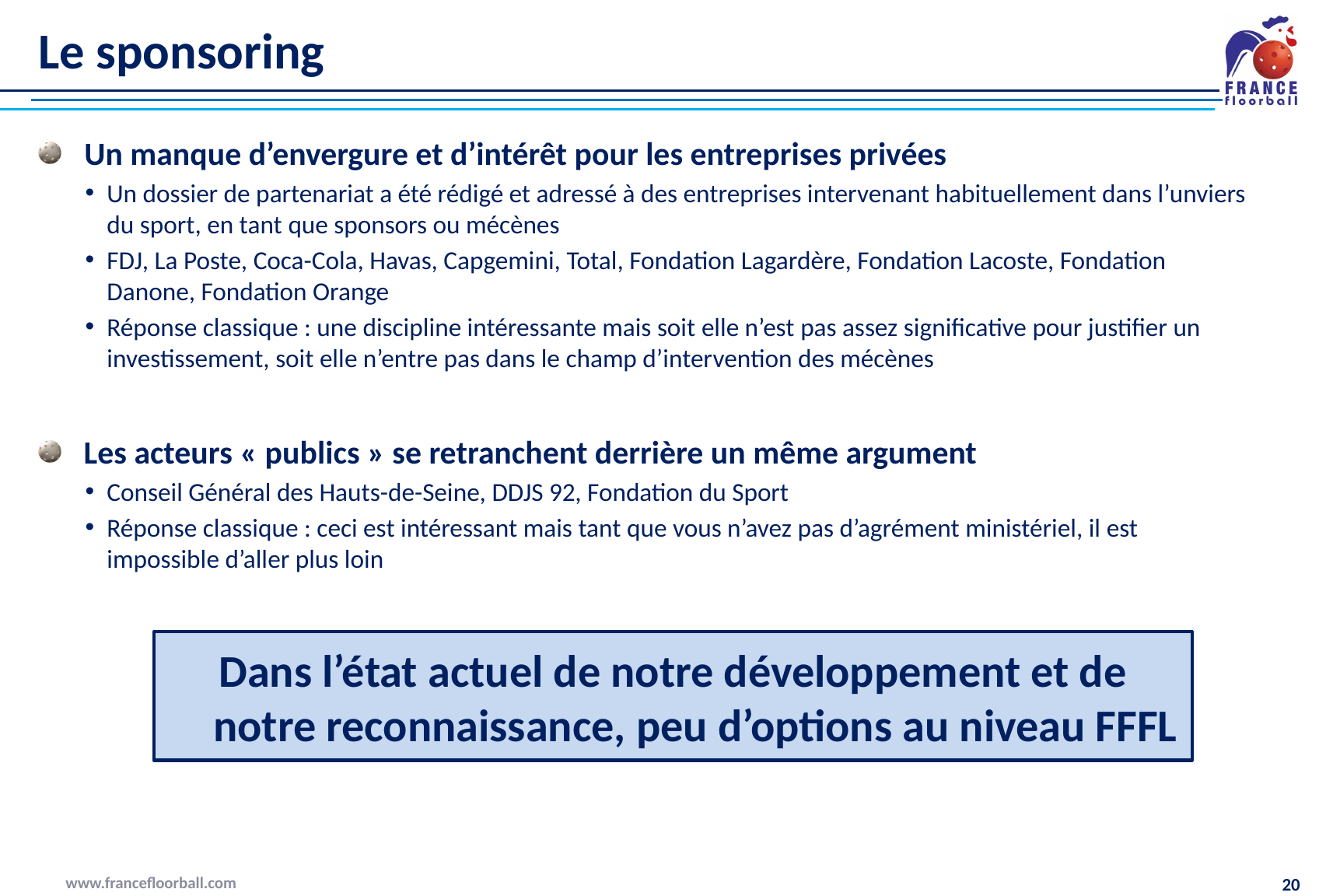

# Le sponsoring
Un manque d’envergure et d’intérêt pour les entreprises privées
Un dossier de partenariat a été rédigé et adressé à des entreprises intervenant habituellement dans l’unviers du sport, en tant que sponsors ou mécènes
FDJ, La Poste, Coca-Cola, Havas, Capgemini, Total, Fondation Lagardère, Fondation Lacoste, Fondation Danone, Fondation Orange
Réponse classique : une discipline intéressante mais soit elle n’est pas assez significative pour justifier un investissement, soit elle n’entre pas dans le champ d’intervention des mécènes

Les acteurs « publics » se retranchent derrière un même argument
Conseil Général des Hauts-de-Seine, DDJS 92, Fondation du Sport
Réponse classique : ceci est intéressant mais tant que vous n’avez pas d’agrément ministériel, il est impossible d’aller plus loin
Dans l’état actuel de notre développement et de notre reconnaissance, peu d’options au niveau FFFL
www.francefloorball.com
20